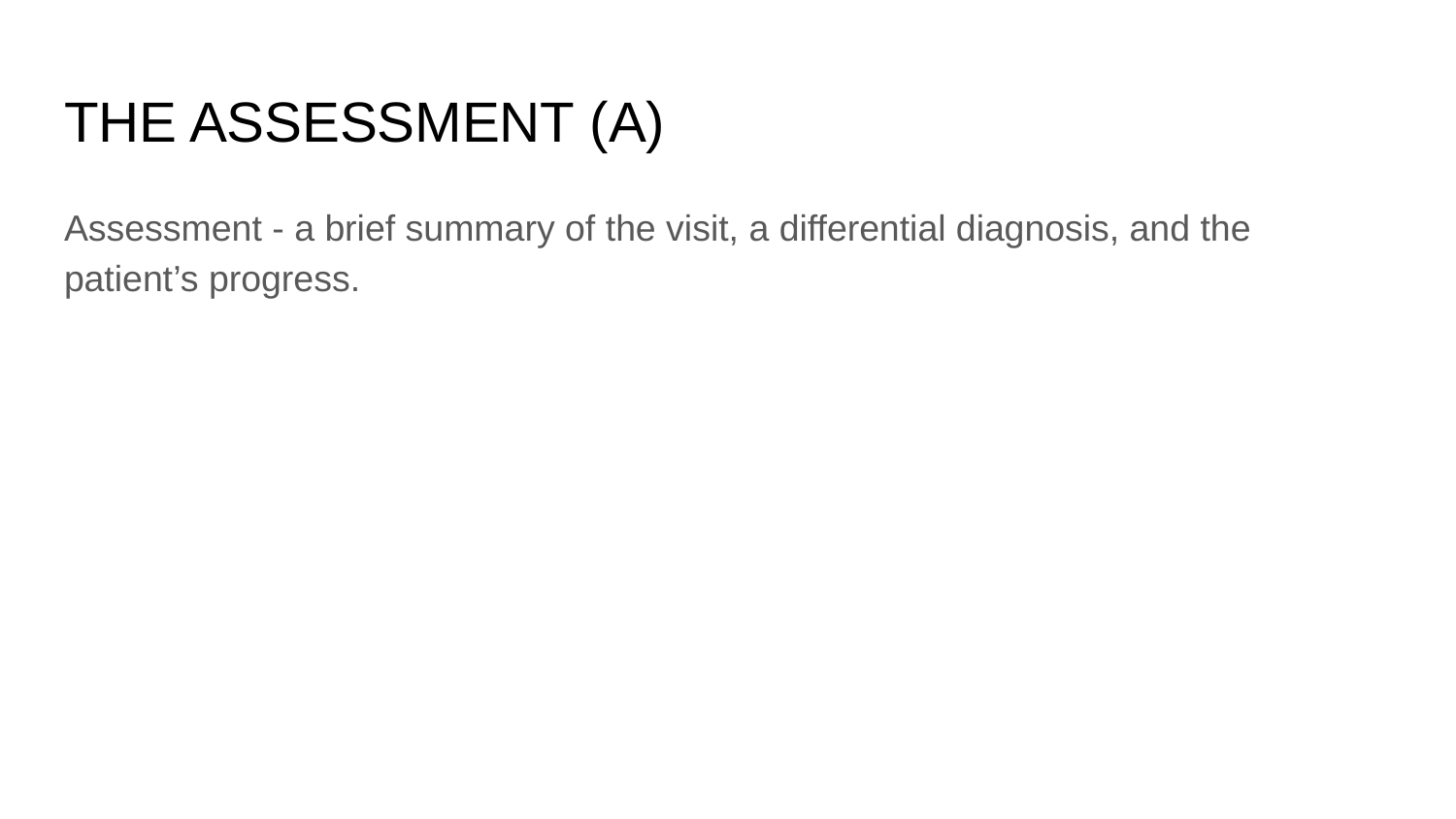

# THE ASSESSMENT (A)
Assessment - a brief summary of the visit, a differential diagnosis, and the patient’s progress.